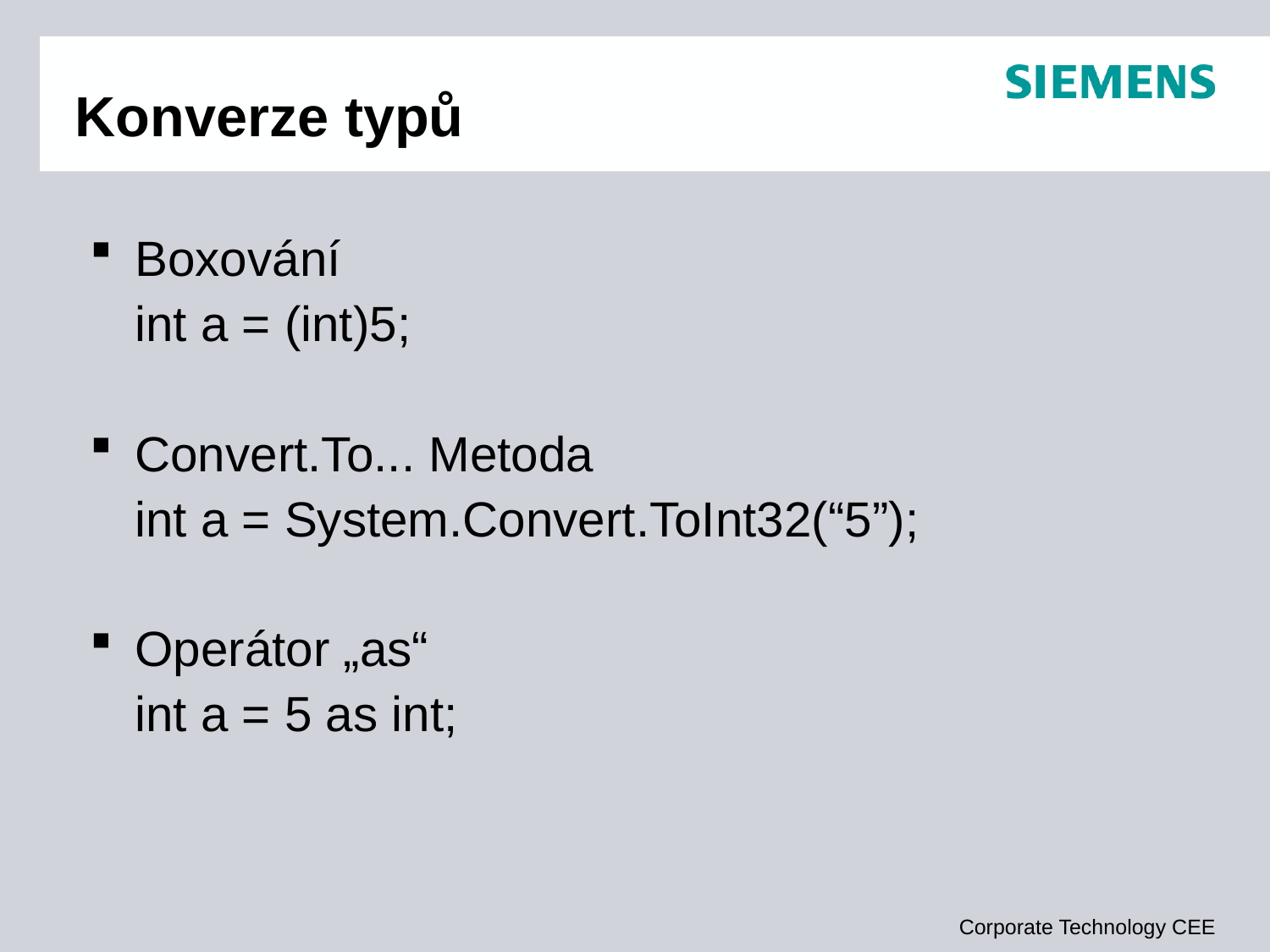

# Konverze typů
Boxování
int a = (int)5;

Convert.To... Metoda
int a = System.Convert.ToInt32(“5”);

Operátor „as“
int a = 5 as int;